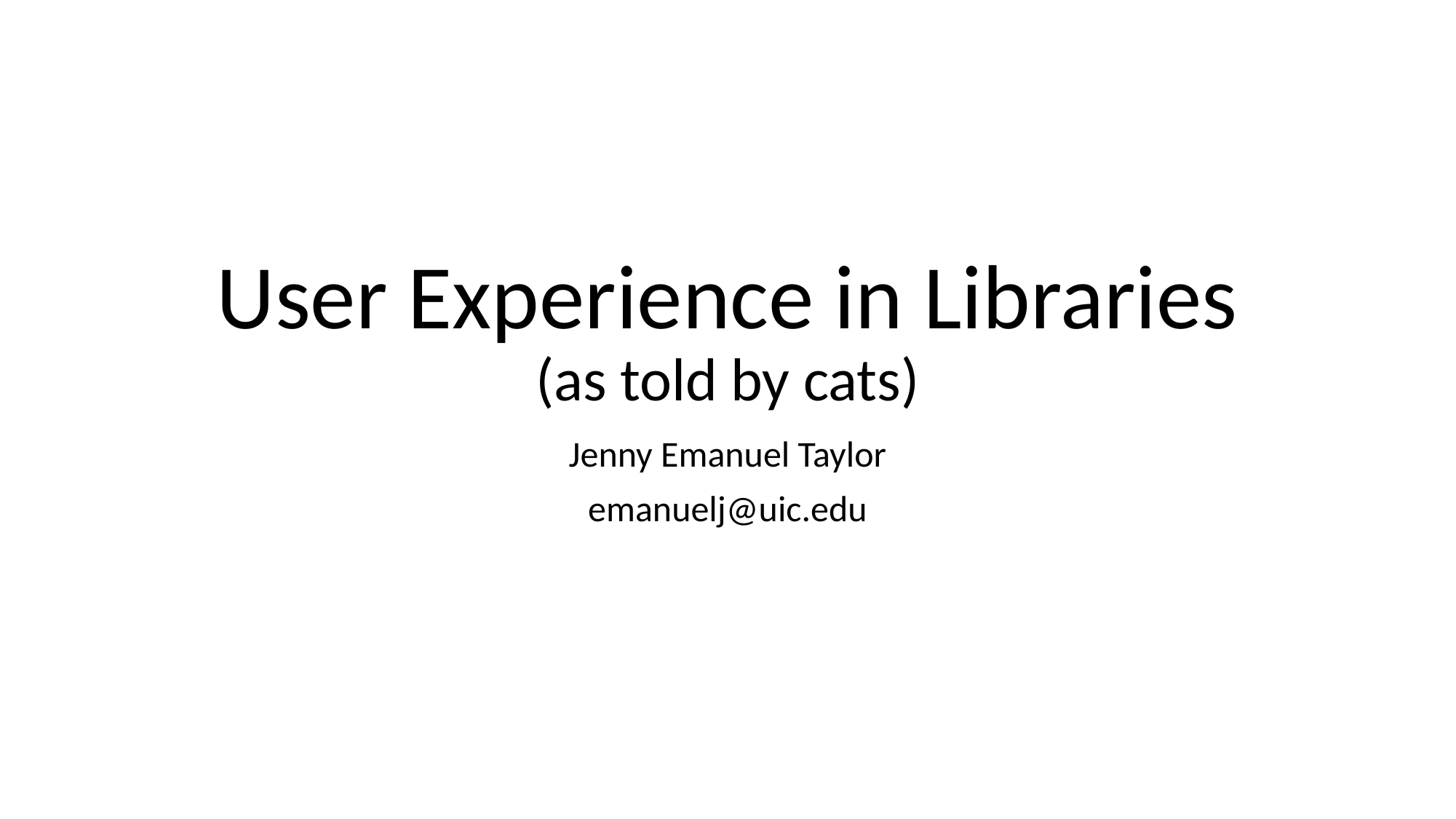

# User Experience in Libraries (as told by cats)
Jenny Emanuel Taylor
emanuelj@uic.edu